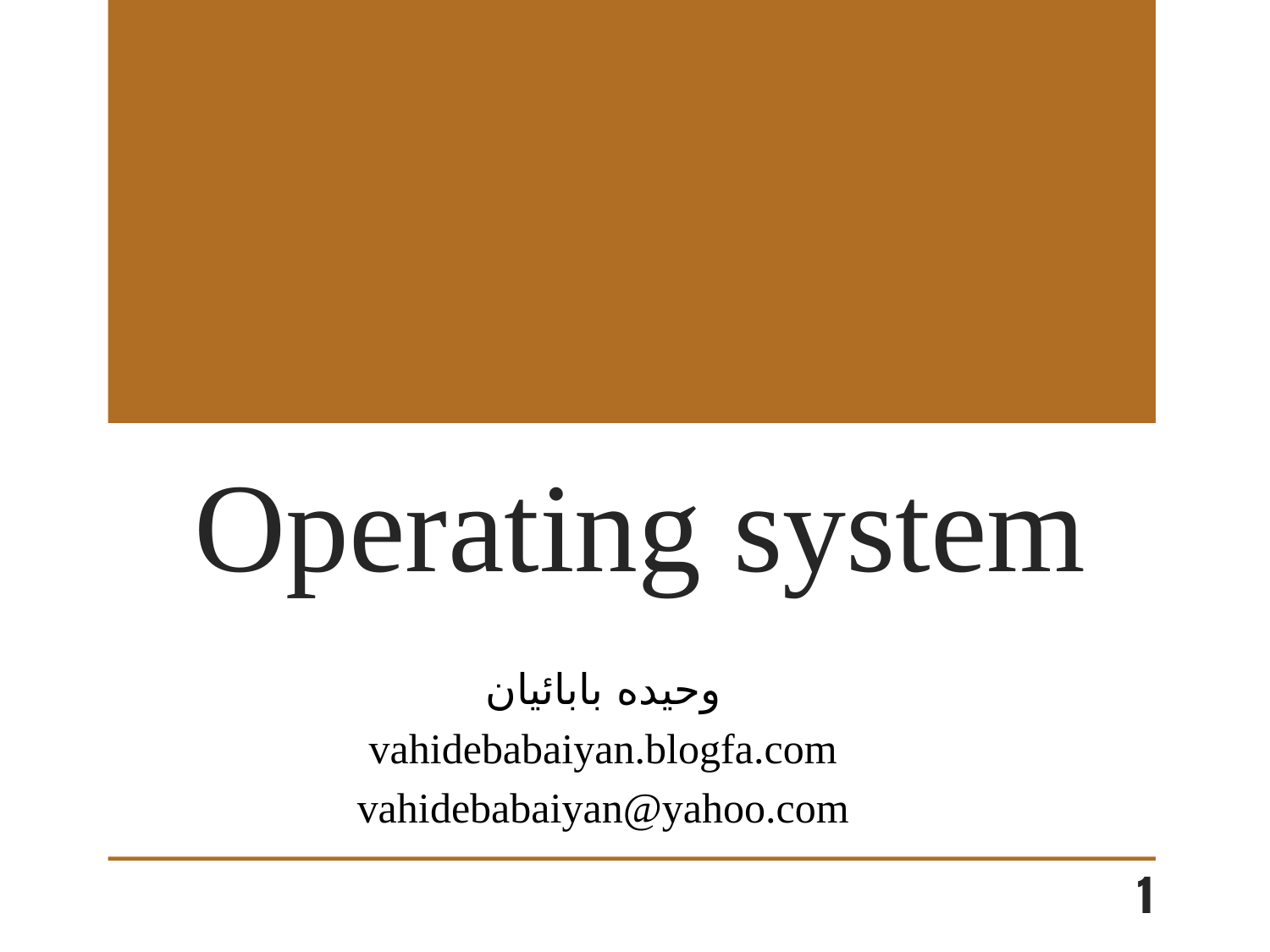

# Operating system
وحیده بابائیان
vahidebabaiyan.blogfa.com
vahidebabaiyan@yahoo.com

1